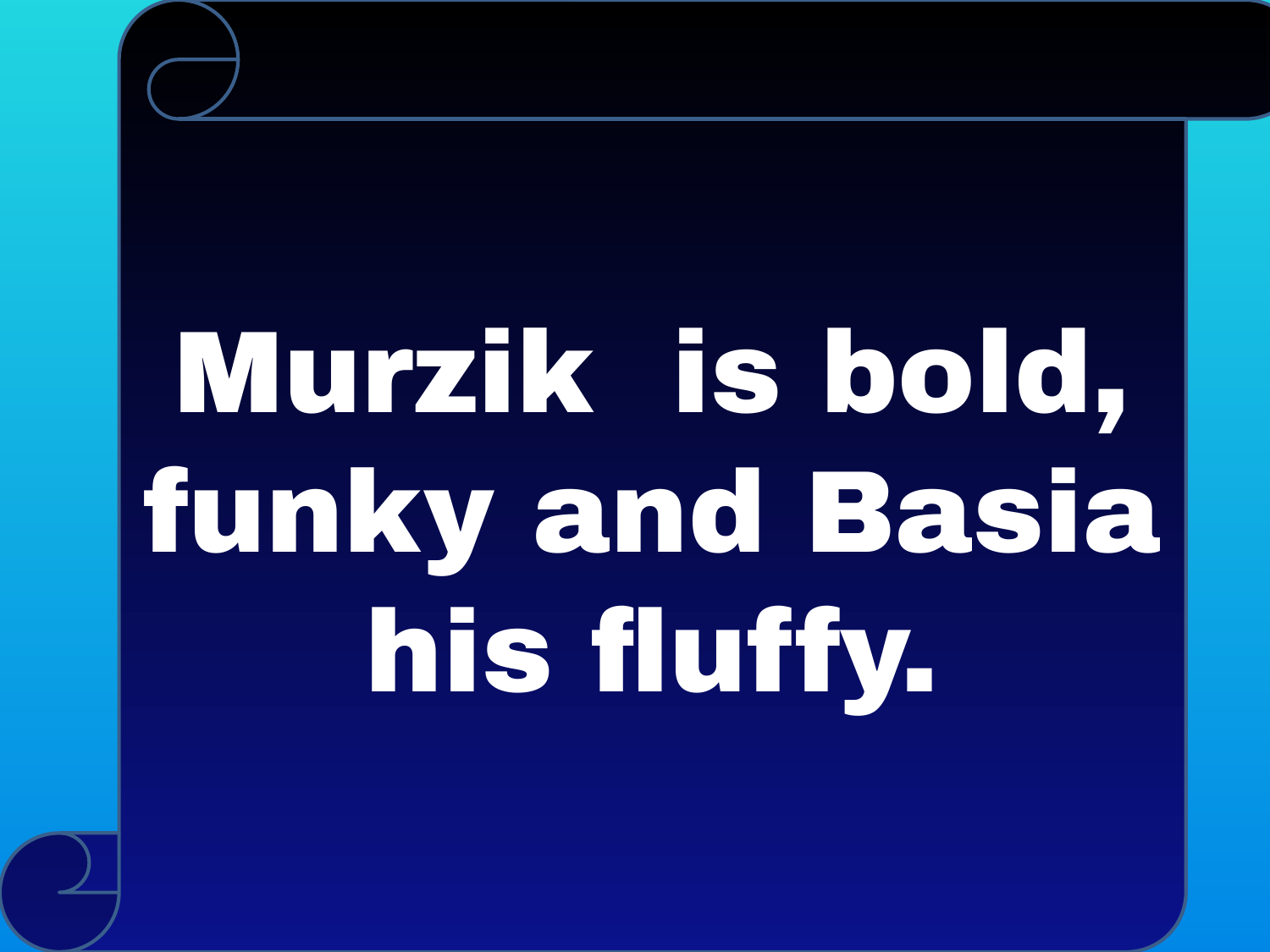

Murzik  is bold, funky and Basia his fluffy.